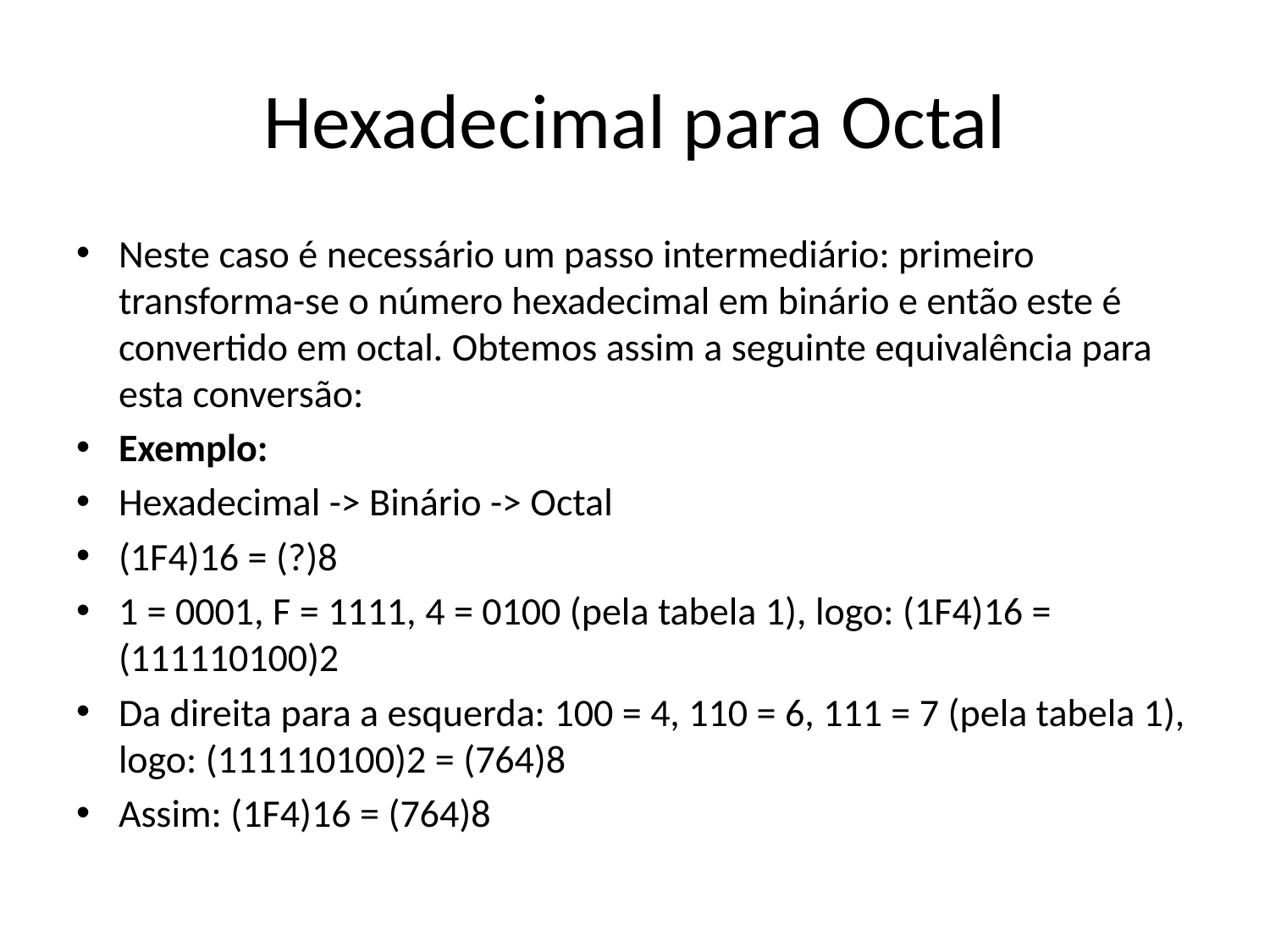

# Hexadecimal para Octal
Neste caso é necessário um passo intermediário: primeiro transforma-se o número hexadecimal em binário e então este é convertido em octal. Obtemos assim a seguinte equivalência para esta conversão:
Exemplo:
Hexadecimal -> Binário -> Octal
(1F4)16 = (?)8
1 = 0001, F = 1111, 4 = 0100 (pela tabela 1), logo: (1F4)16 = (111110100)2
Da direita para a esquerda: 100 = 4, 110 = 6, 111 = 7 (pela tabela 1), logo: (111110100)2 = (764)8
Assim: (1F4)16 = (764)8